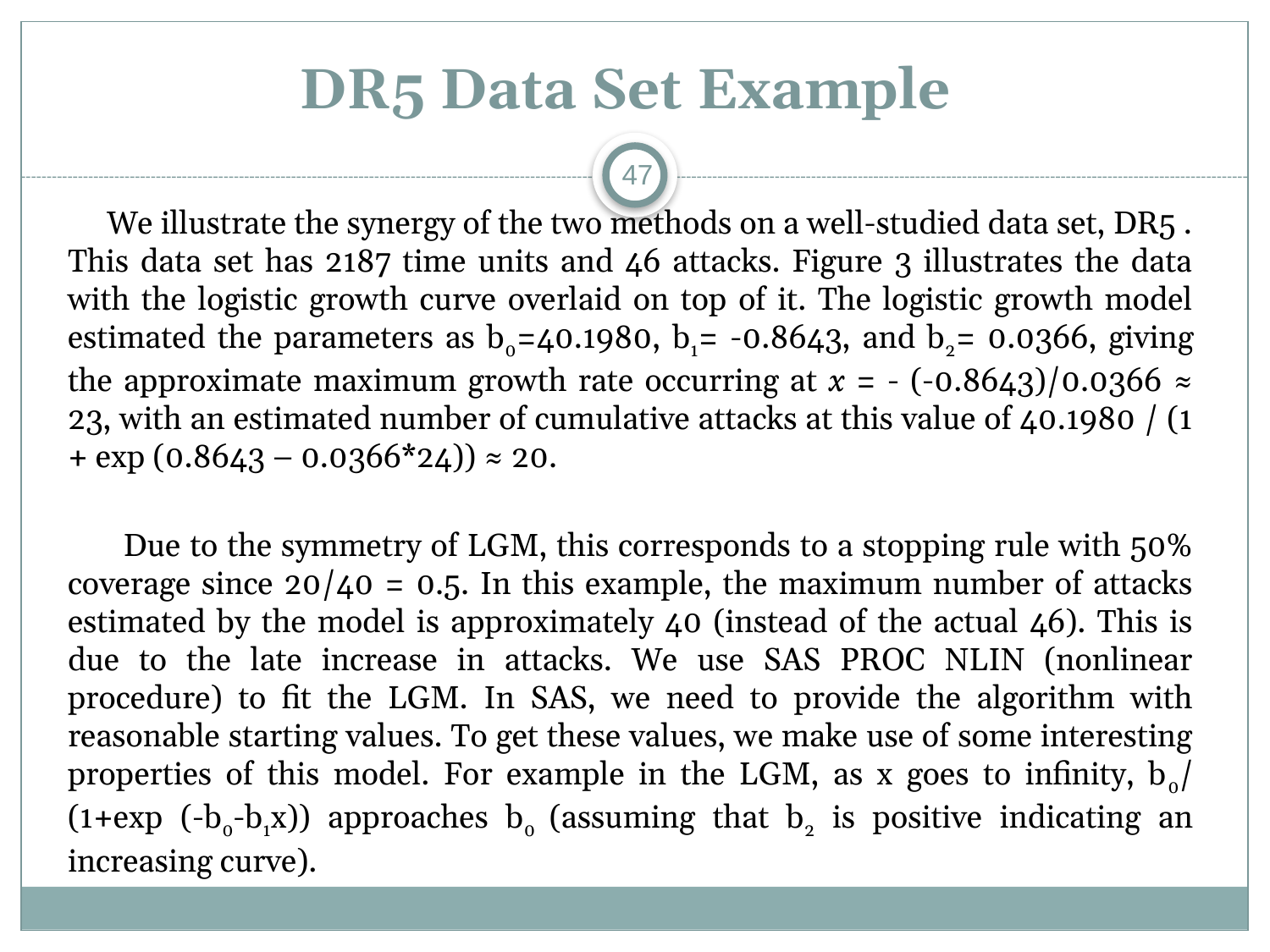

DR5 Data Set Example
#
47
     We illustrate the synergy of the two methods on a well-studied data set, DR5 . This data set has 2187 time units and 46 attacks. Figure 3 illustrates the data with the logistic growth curve overlaid on top of it. The logistic growth model estimated the parameters as b0=40.1980, b1= -0.8643, and b2= 0.0366, giving the approximate maximum growth rate occurring at x = - (-0.8643)/0.0366 ≈ 23, with an estimated number of cumulative attacks at this value of 40.1980 / (1 + exp (0.8643 – 0.0366*24)) ≈ 20.

      Due to the symmetry of LGM, this corresponds to a stopping rule with 50% coverage since 20/40 = 0.5. In this example, the maximum number of attacks estimated by the model is approximately 40 (instead of the actual 46). This is due to the late increase in attacks. We use SAS PROC NLIN (nonlinear procedure) to fit the LGM. In SAS, we need to provide the algorithm with reasonable starting values. To get these values, we make use of some interesting properties of this model. For example in the LGM, as x goes to infinity, b0/ (1+exp (-b0-b1x)) approaches b0 (assuming that b2 is positive indicating an increasing curve).